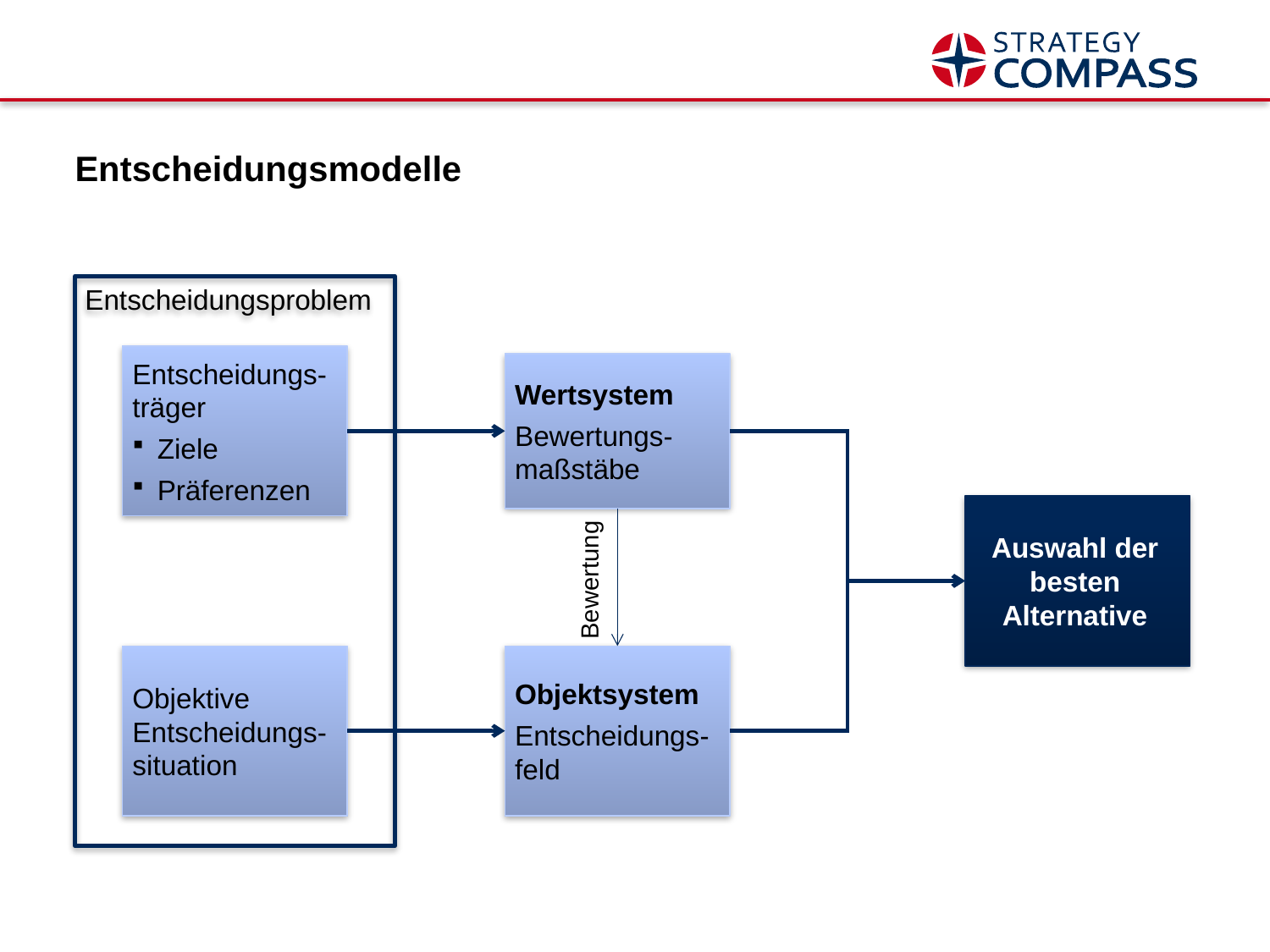

# Entscheidungsmodelle
Entscheidungsproblem
Entscheidungs-träger
Ziele
Präferenzen
Wertsystem
Bewertungs-maßstäbe
Auswahl der besten Alternative
Bewertung
Objektive Entscheidungs-situation
Objektsystem
Entscheidungs-feld